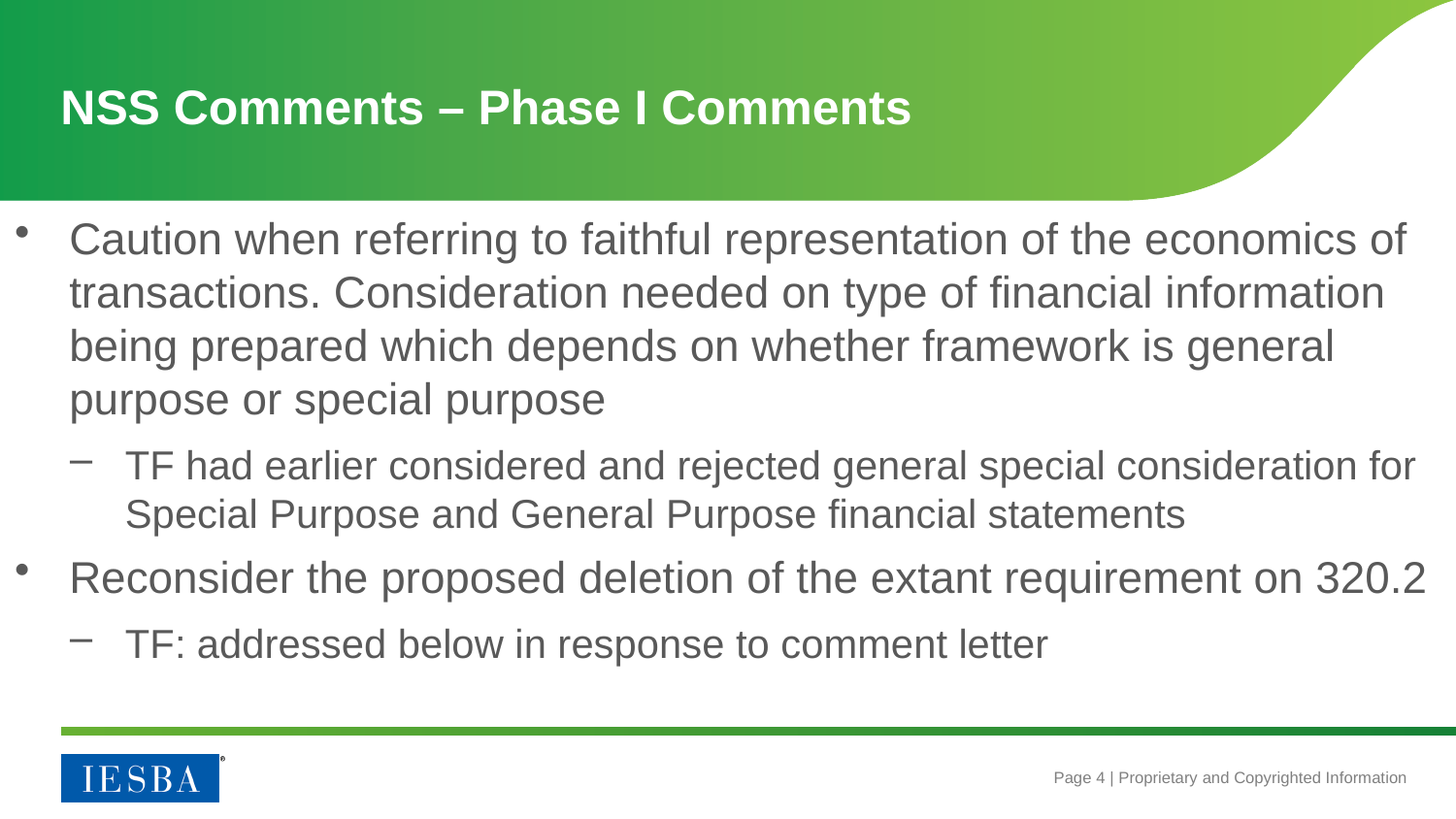

# NSS Comments – Phase I Comments
Caution when referring to faithful representation of the economics of transactions. Consideration needed on type of financial information being prepared which depends on whether framework is general purpose or special purpose
TF had earlier considered and rejected general special consideration for Special Purpose and General Purpose financial statements
Reconsider the proposed deletion of the extant requirement on 320.2
TF: addressed below in response to comment letter